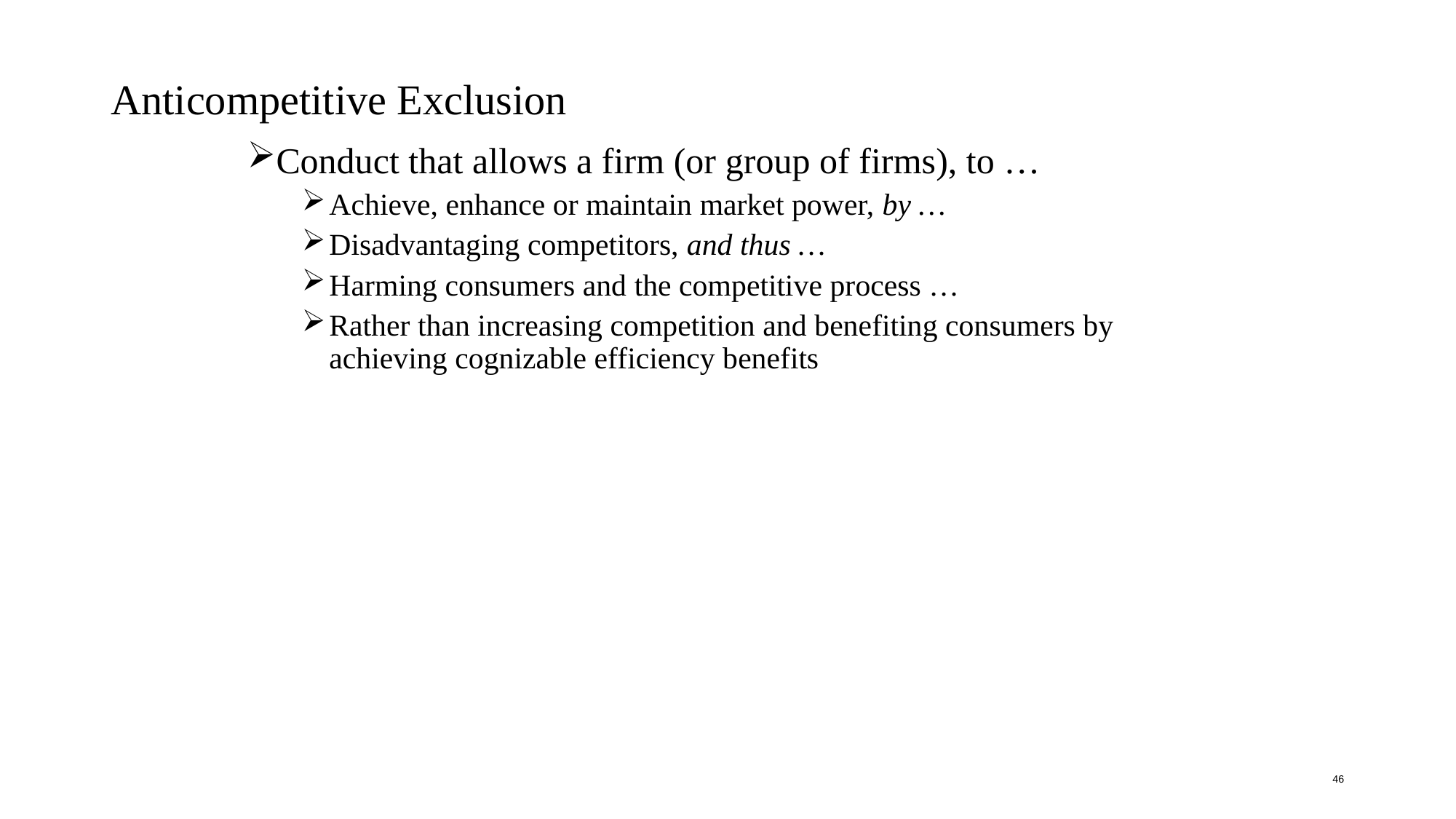

# Anticompetitive Exclusion
Conduct that allows a firm (or group of firms), to …
Achieve, enhance or maintain market power, by …
Disadvantaging competitors, and thus …
Harming consumers and the competitive process …
Rather than increasing competition and benefiting consumers by achieving cognizable efficiency benefits

46